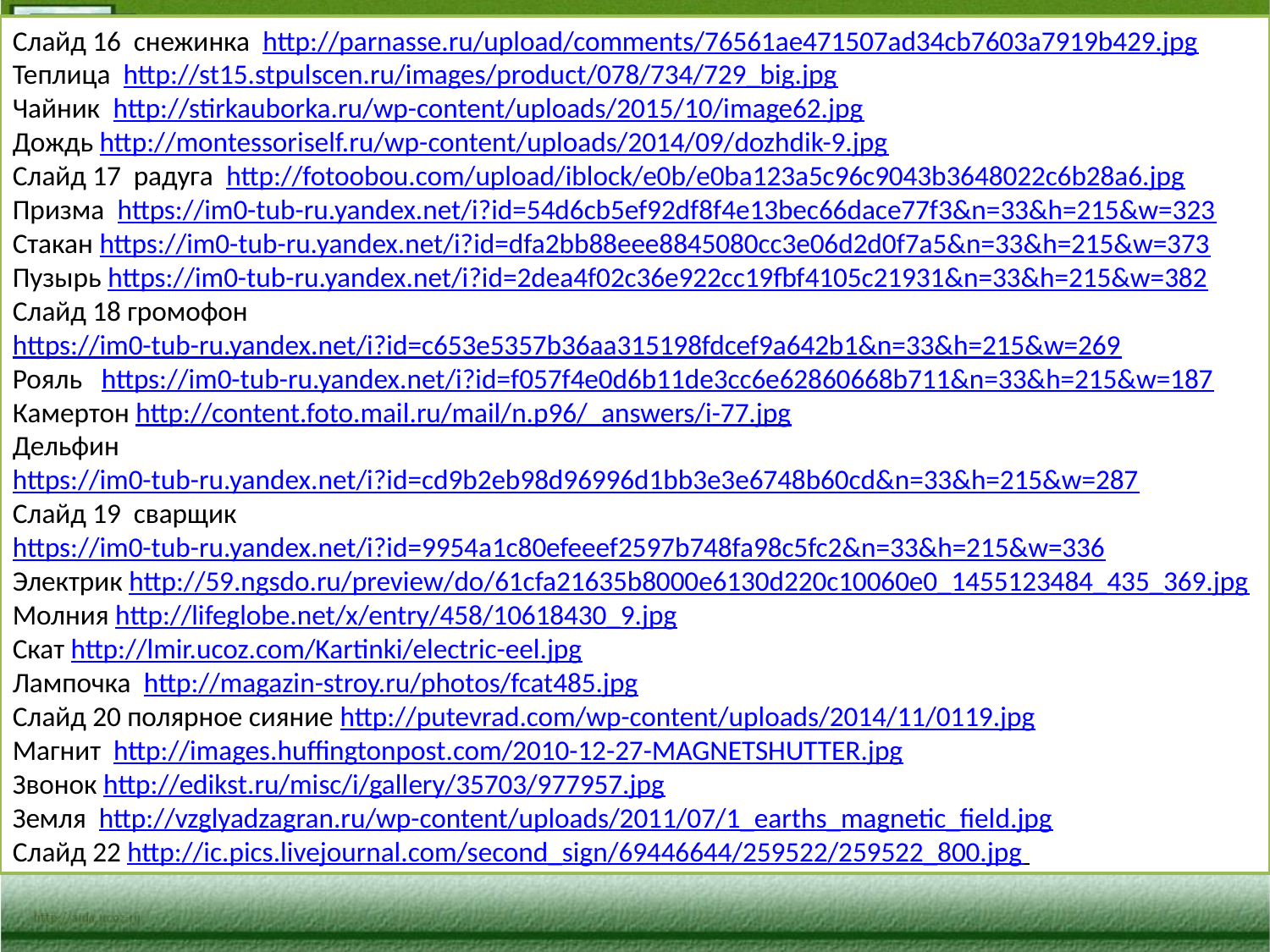

Слайд 16  снежинка  http://parnasse.ru/upload/comments/76561ae471507ad34cb7603a7919b429.jpg
Теплица  http://st15.stpulscen.ru/images/product/078/734/729_big.jpg
Чайник  http://stirkauborka.ru/wp-content/uploads/2015/10/image62.jpg
Дождь http://montessoriself.ru/wp-content/uploads/2014/09/dozhdik-9.jpg
Слайд 17  радуга  http://fotoobou.com/upload/iblock/e0b/e0ba123a5c96c9043b3648022c6b28a6.jpg
Призма  https://im0-tub-ru.yandex.net/i?id=54d6cb5ef92df8f4e13bec66dace77f3&n=33&h=215&w=323
Стакан https://im0-tub-ru.yandex.net/i?id=dfa2bb88eee8845080cc3e06d2d0f7a5&n=33&h=215&w=373
Пузырь https://im0-tub-ru.yandex.net/i?id=2dea4f02c36e922cc19fbf4105c21931&n=33&h=215&w=382
Слайд 18 громофон https://im0-tub-ru.yandex.net/i?id=c653e5357b36aa315198fdcef9a642b1&n=33&h=215&w=269
Рояль   https://im0-tub-ru.yandex.net/i?id=f057f4e0d6b11de3cc6e62860668b711&n=33&h=215&w=187
Камертон http://content.foto.mail.ru/mail/n.p96/_answers/i-77.jpg
Дельфин  https://im0-tub-ru.yandex.net/i?id=cd9b2eb98d96996d1bb3e3e6748b60cd&n=33&h=215&w=287
Слайд 19  сварщик  https://im0-tub-ru.yandex.net/i?id=9954a1c80efeeef2597b748fa98c5fc2&n=33&h=215&w=336
Электрик http://59.ngsdo.ru/preview/do/61cfa21635b8000e6130d220c10060e0_1455123484_435_369.jpg
Молния http://lifeglobe.net/x/entry/458/10618430_9.jpg
Скат http://lmir.ucoz.com/Kartinki/electric-eel.jpg
Лампочка  http://magazin-stroy.ru/photos/fcat485.jpg
Слайд 20 полярное сияние http://putevrad.com/wp-content/uploads/2014/11/0119.jpg
Магнит  http://images.huffingtonpost.com/2010-12-27-MAGNETSHUTTER.jpg
Звонок http://edikst.ru/misc/i/gallery/35703/977957.jpg
Земля  http://vzglyadzagran.ru/wp-content/uploads/2011/07/1_earths_magnetic_field.jpg
Слайд 22 http://ic.pics.livejournal.com/second_sign/69446644/259522/259522_800.jpg